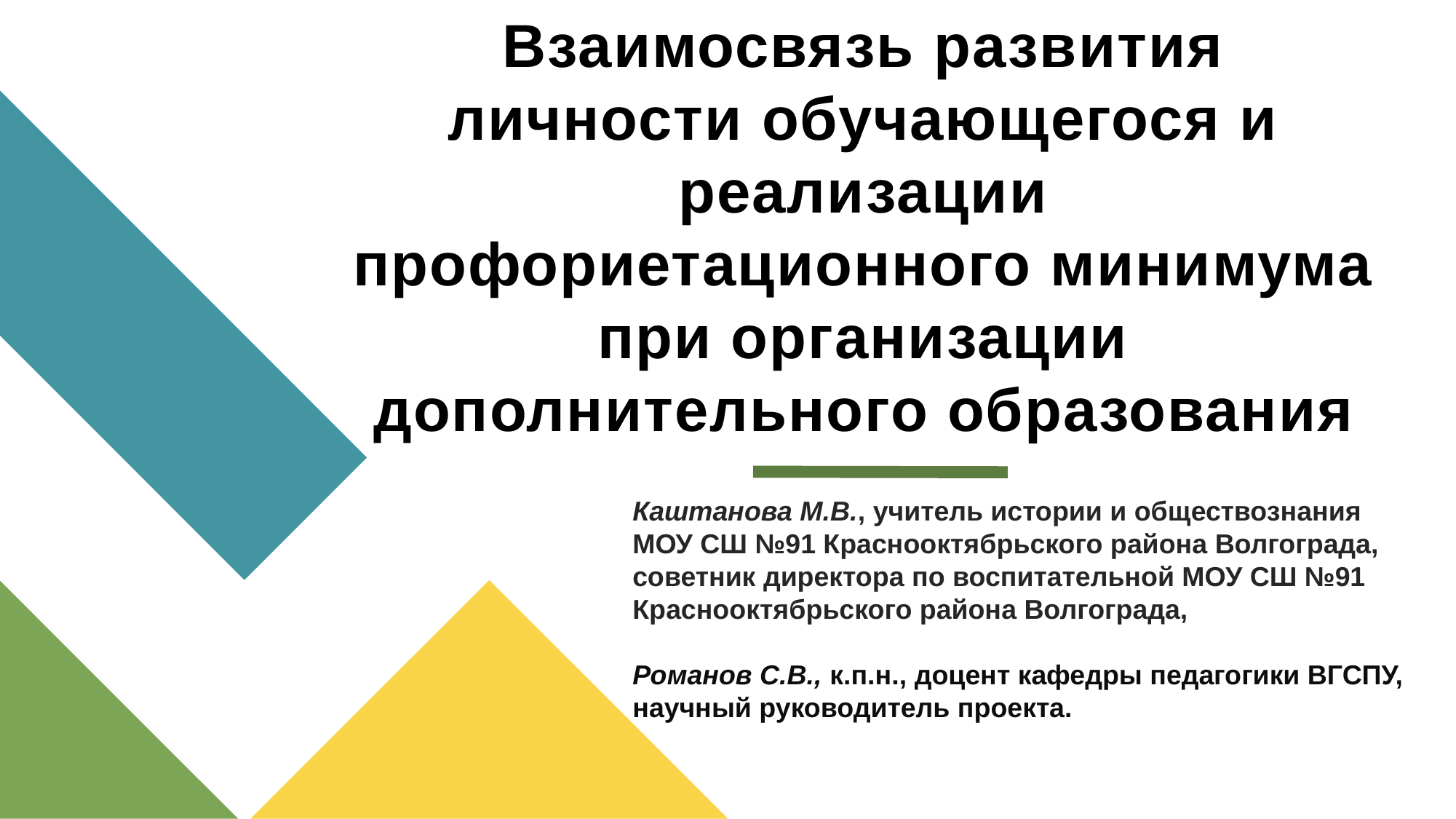

# Взаимосвязь развития личности обучающегося и реализации профориетационного минимума при организации дополнительного образования
Каштанова М.В., учитель истории и обществознания МОУ СШ №91 Краснооктябрьского района Волгограда, советник директора по воспитательной МОУ СШ №91 Краснооктябрьского района Волгограда,

Романов С.В., к.п.н., доцент кафедры педагогики ВГСПУ, научный руководитель проекта.